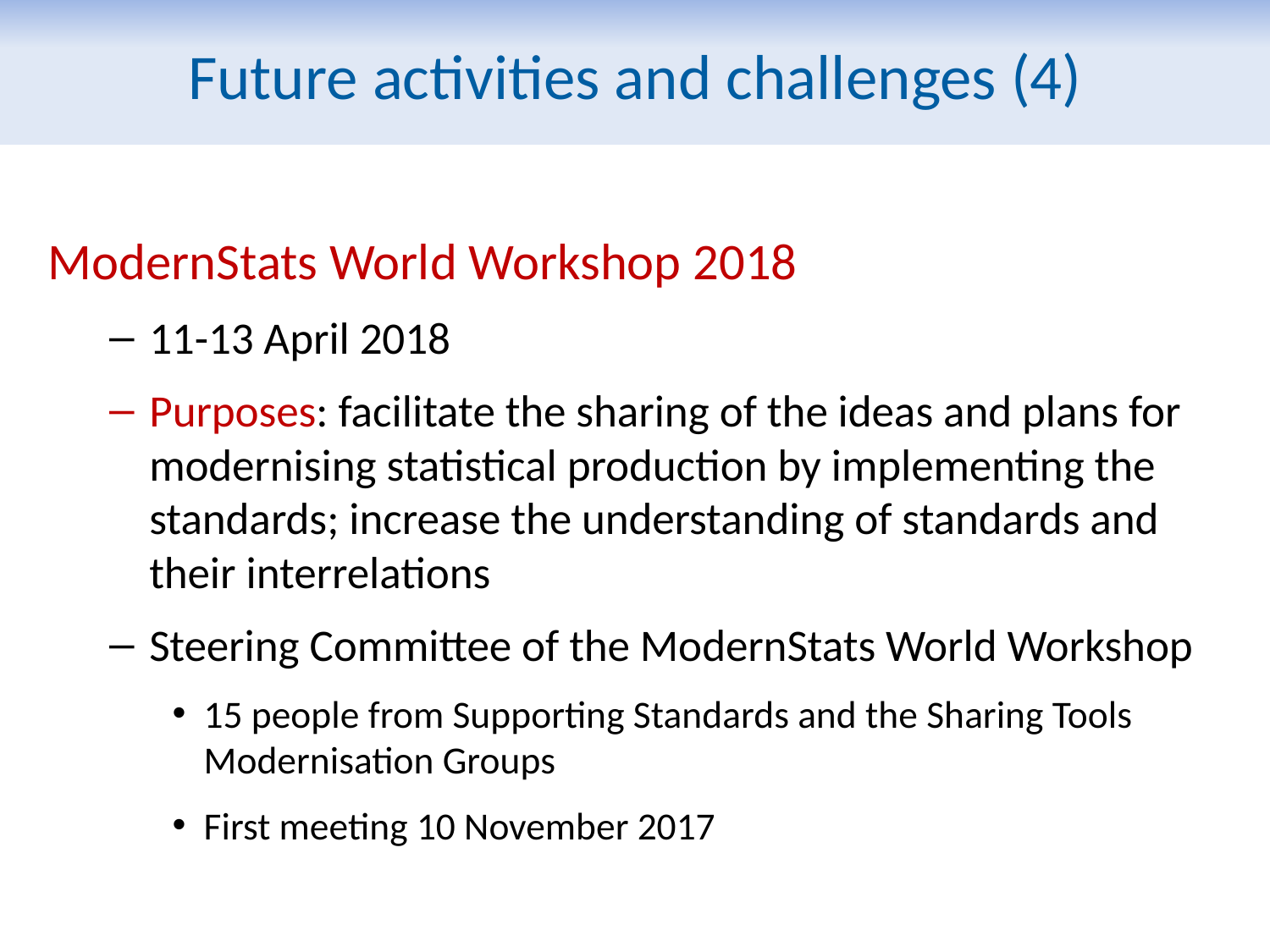

Future activities and challenges (4)

ModernStats World Workshop 2018
11-13 April 2018
Purposes: facilitate the sharing of the ideas and plans for modernising statistical production by implementing the standards; increase the understanding of standards and their interrelations
Steering Committee of the ModernStats World Workshop
15 people from Supporting Standards and the Sharing Tools Modernisation Groups
First meeting 10 November 2017